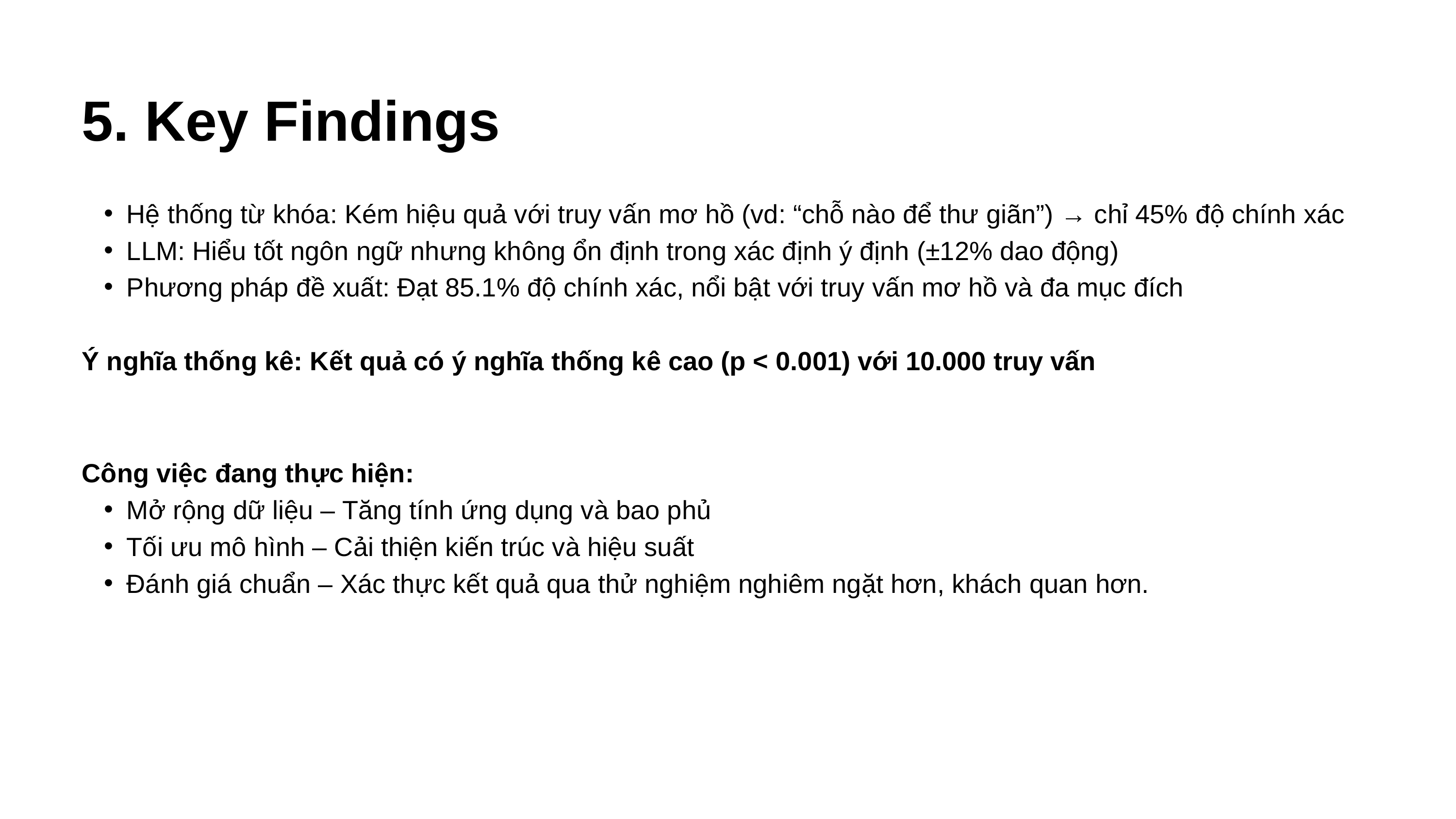

5. Key Findings
Hệ thống từ khóa: Kém hiệu quả với truy vấn mơ hồ (vd: “chỗ nào để thư giãn”) → chỉ 45% độ chính xác
LLM: Hiểu tốt ngôn ngữ nhưng không ổn định trong xác định ý định (±12% dao động)
Phương pháp đề xuất: Đạt 85.1% độ chính xác, nổi bật với truy vấn mơ hồ và đa mục đích

Ý nghĩa thống kê: Kết quả có ý nghĩa thống kê cao (p < 0.001) với 10.000 truy vấn
Công việc đang thực hiện:
Mở rộng dữ liệu – Tăng tính ứng dụng và bao phủ
Tối ưu mô hình – Cải thiện kiến trúc và hiệu suất
Đánh giá chuẩn – Xác thực kết quả qua thử nghiệm nghiêm ngặt hơn, khách quan hơn.